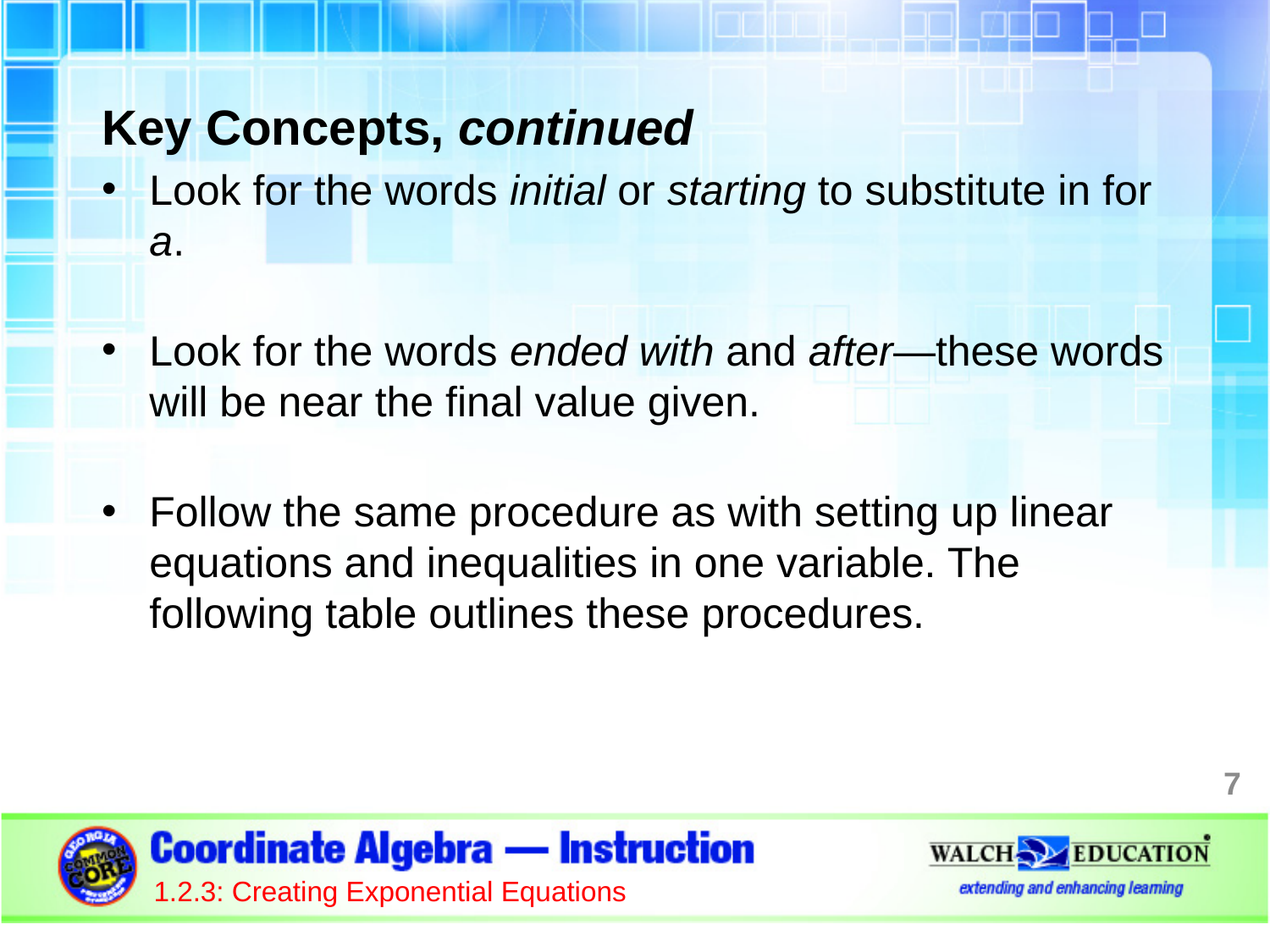

Key Concepts, continued
Look for the words initial or starting to substitute in for a.
Look for the words ended with and after—these words will be near the final value given.
Follow the same procedure as with setting up linear equations and inequalities in one variable. The following table outlines these procedures.
7
1.2.3: Creating Exponential Equations